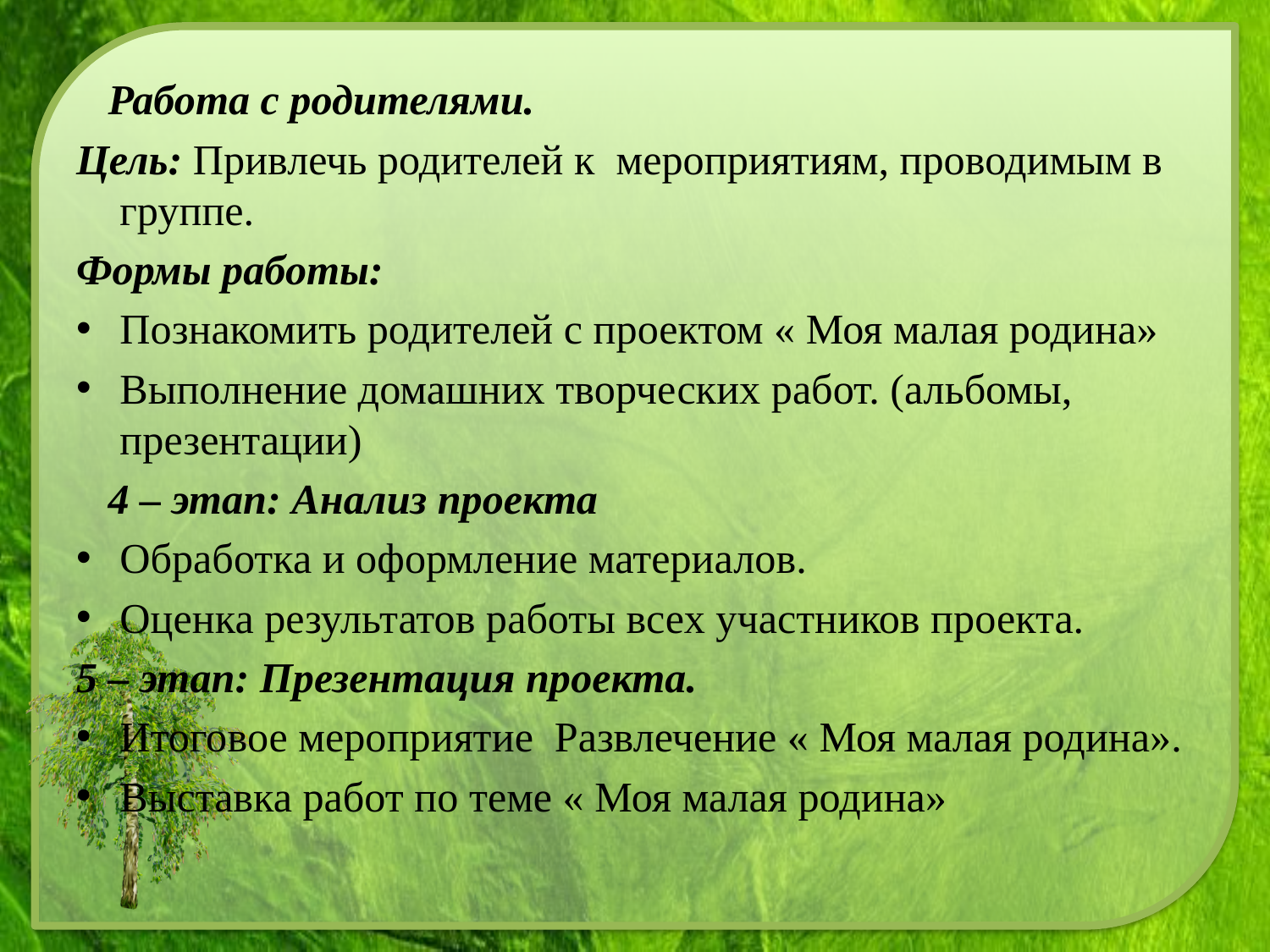

Работа с родителями.
Цель: Привлечь родителей к  мероприятиям, проводимым в группе.
Формы работы:
Познакомить родителей с проектом « Моя малая родина»
Выполнение домашних творческих работ. (альбомы, презентации)
   4 – этап: Анализ проекта
Обработка и оформление материалов.
Оценка результатов работы всех участников проекта.
5 – этап: Презентация проекта.
Итоговое мероприятие  Развлечение « Моя малая родина».
Выставка работ по теме « Моя малая родина»